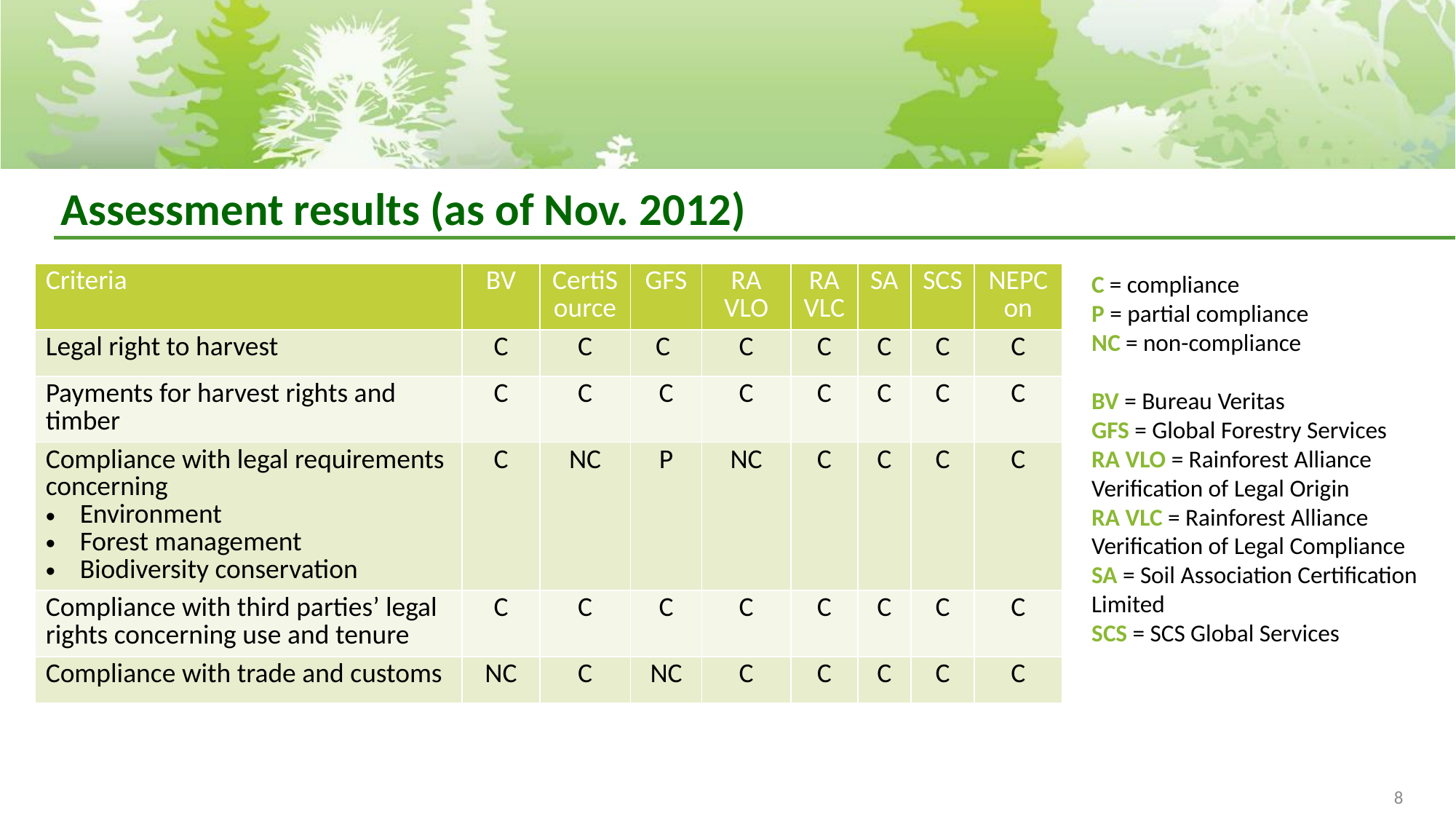

# Assessment results (as of Nov. 2012)
| Criteria | BV | CertiSource | GFS | RA VLO | RA VLC | SA | SCS | NEPCon |
| --- | --- | --- | --- | --- | --- | --- | --- | --- |
| Legal right to harvest | C | C | C | C | C | C | C | C |
| Payments for harvest rights and timber | C | C | C | C | C | C | C | C |
| Compliance with legal requirements concerning Environment Forest management Biodiversity conservation | C | NC | P | NC | C | C | C | C |
| Compliance with third parties’ legal rights concerning use and tenure | C | C | C | C | C | C | C | C |
| Compliance with trade and customs | NC | C | NC | C | C | C | C | C |
C = compliance
P = partial compliance
NC = non-compliance

BV = Bureau Veritas
GFS = Global Forestry Services
RA VLO = Rainforest Alliance Verification of Legal Origin
RA VLC = Rainforest Alliance Verification of Legal Compliance
SA = Soil Association Certification Limited
SCS = SCS Global Services
8